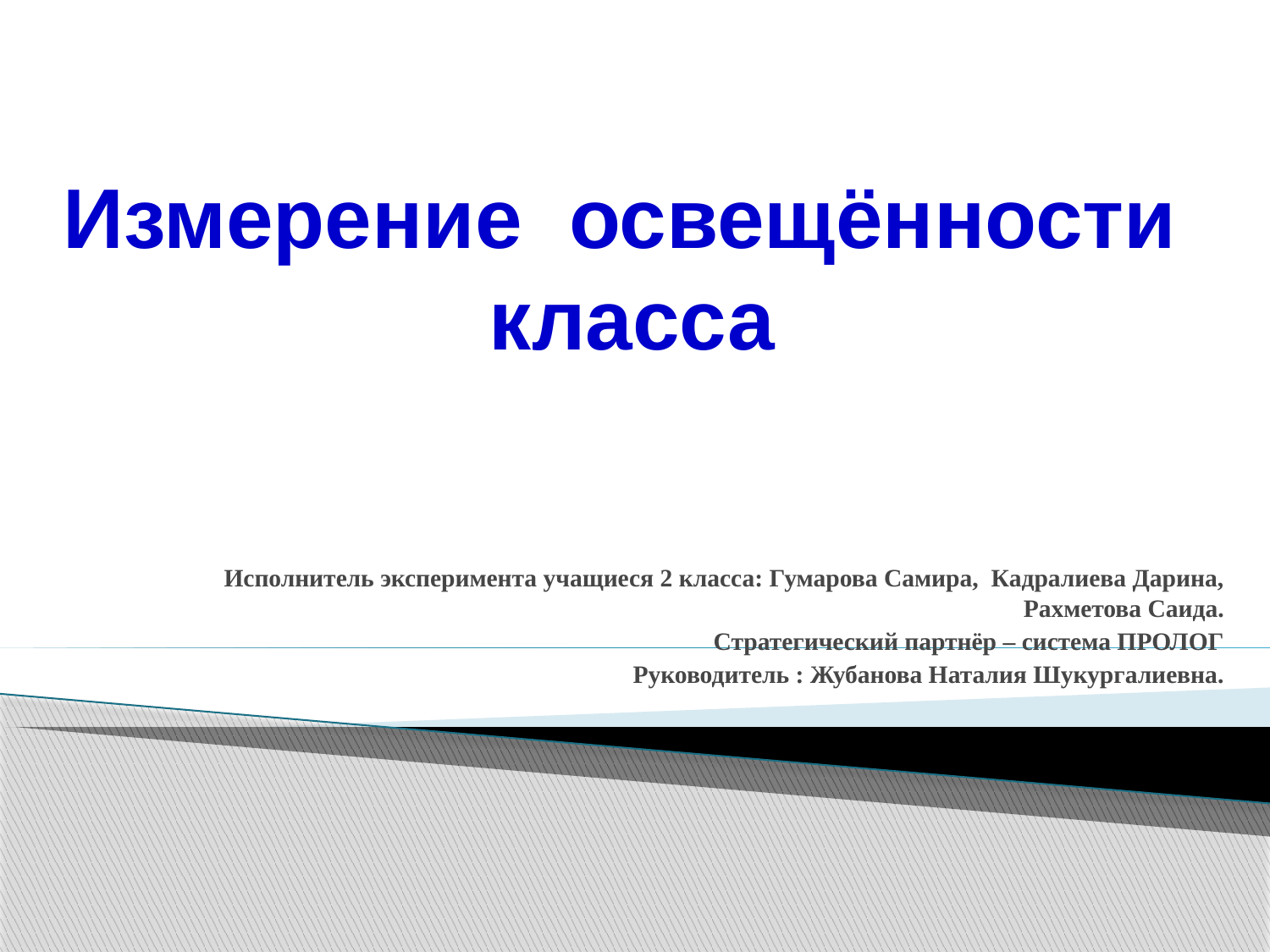

# Измерение  освещённости  класса
Исполнитель эксперимента учащиеся 2 класса: Гумарова Самира,  Кадралиева Дарина, Рахметова Саида.
Стратегический партнёр – система ПРОЛОГ
Руководитель : Жубанова Наталия Шукургалиевна.